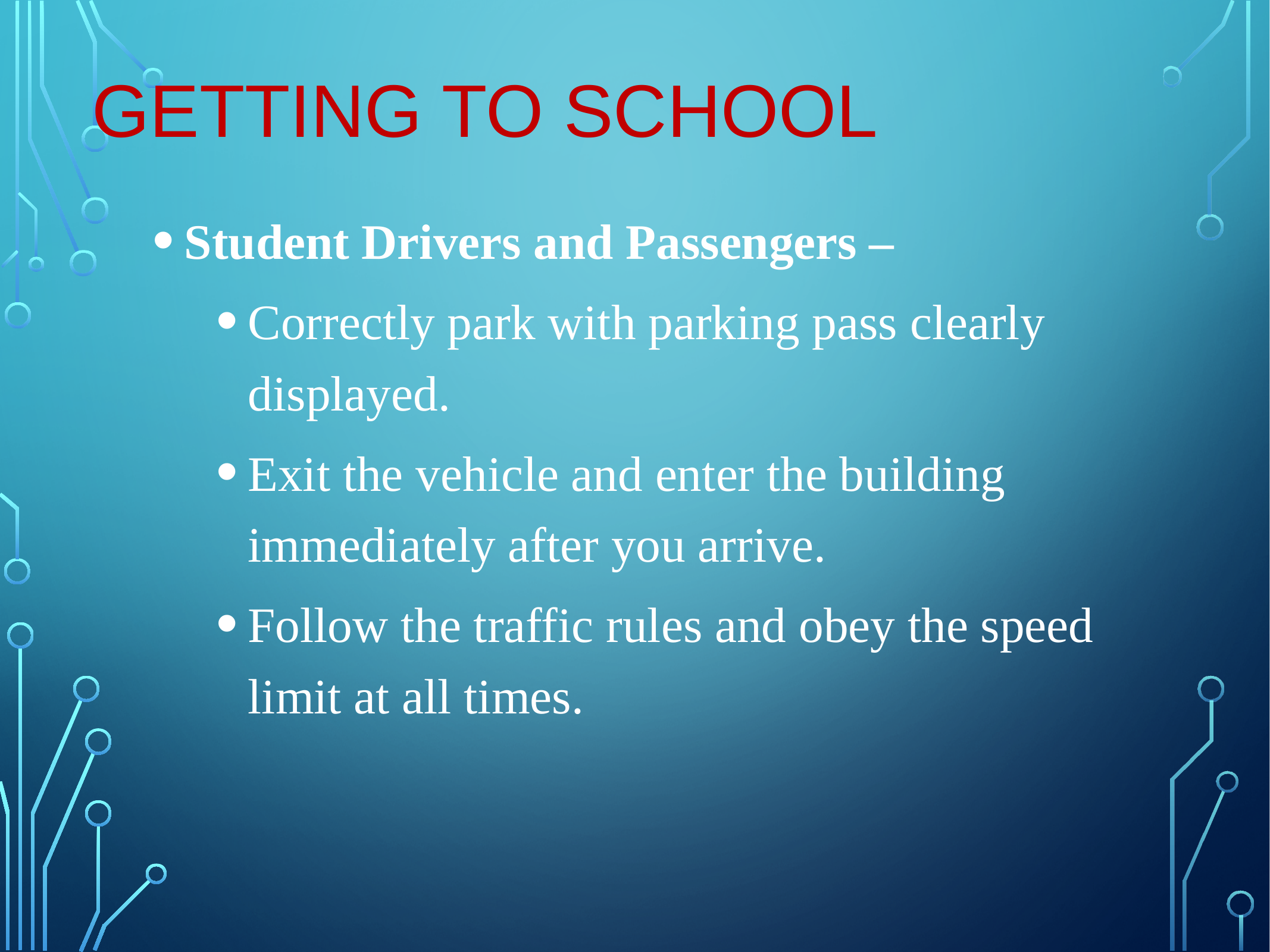

# Getting to School
Student Drivers and Passengers –
Correctly park with parking pass clearly displayed.
Exit the vehicle and enter the building immediately after you arrive.
Follow the traffic rules and obey the speed limit at all times.